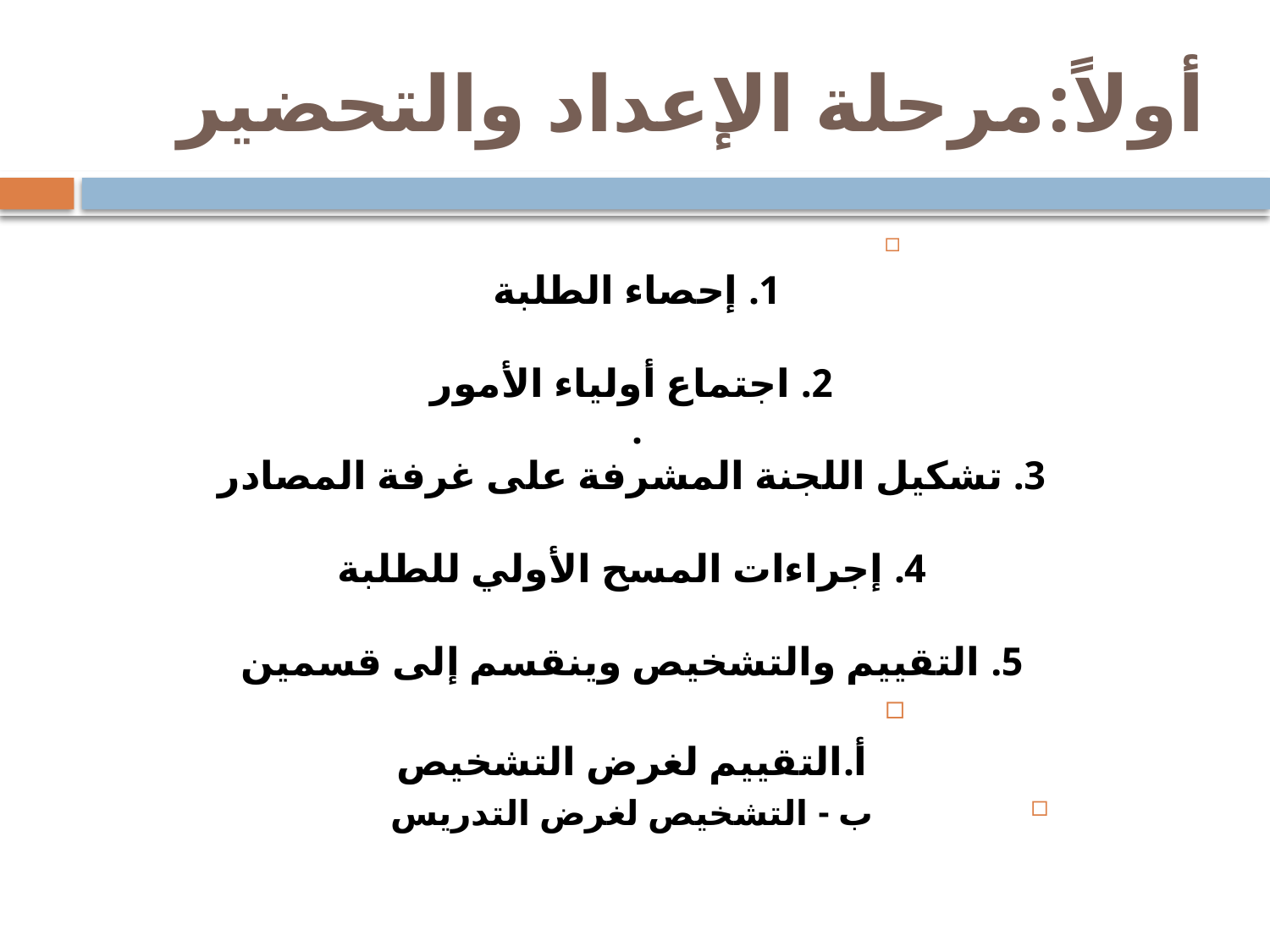

# أولاً:مرحلة الإعداد والتحضير
1. إحصاء الطلبة
2. اجتماع أولياء الأمور
.
3. تشكيل اللجنة المشرفة على غرفة المصادر
4. إجراءات المسح الأولي للطلبة
5. التقييم والتشخيص وينقسم إلى قسمين
أ.التقييم لغرض التشخيص
ب - التشخيص لغرض التدريس